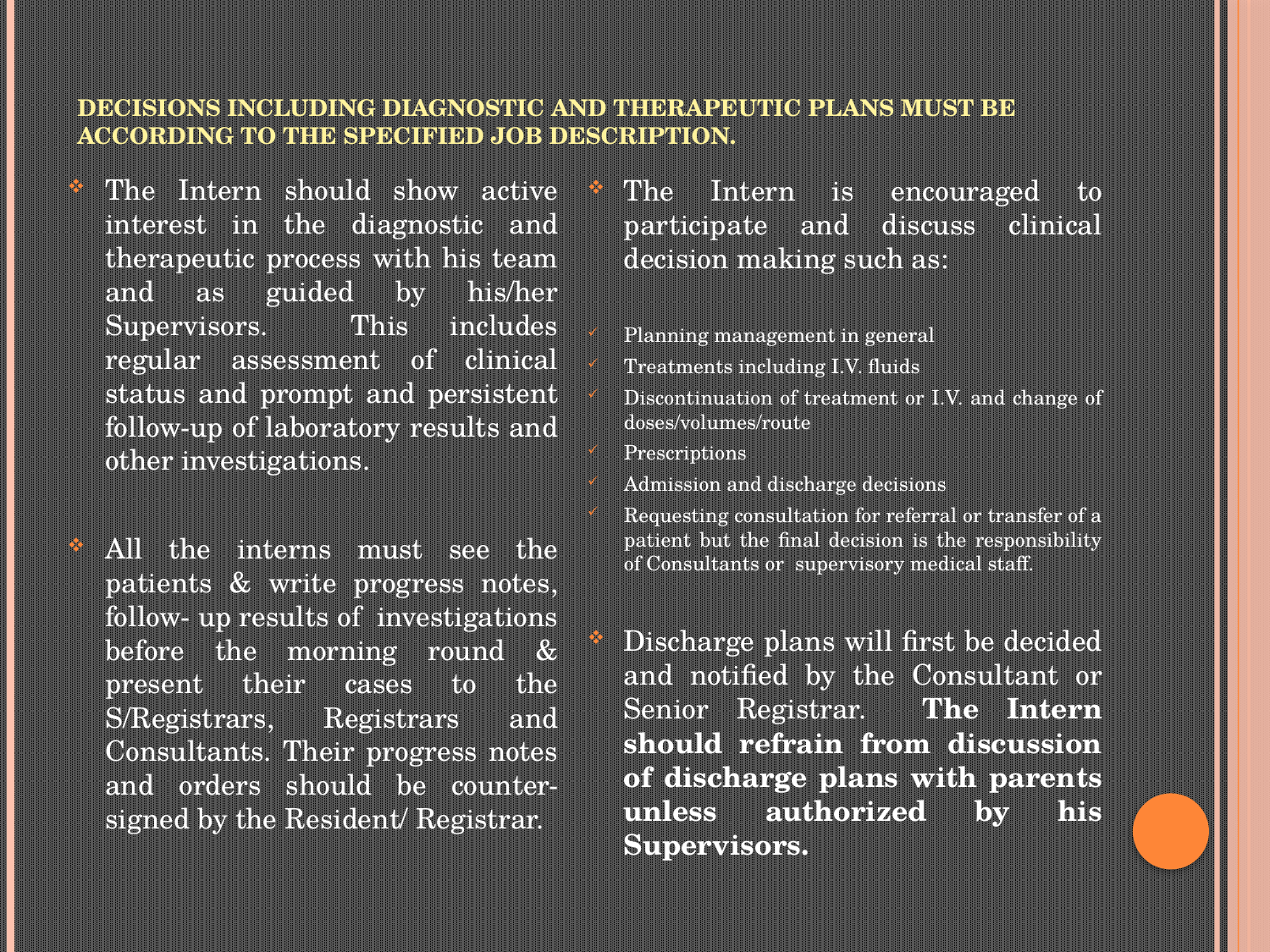

# Decisions including diagnostic and therapeutic plans must be according to the specified job description.
The Intern should show active interest in the diagnostic and therapeutic process with his team and as guided by his/her Supervisors.  This includes regular assessment of clinical status and prompt and persistent follow-up of laboratory results and other investigations.

All the interns must see the patients & write progress notes, follow- up results of  investigations before the morning round & present their cases to the S/Registrars, Registrars and Consultants. Their progress notes and orders should be counter-signed by the Resident/ Registrar.

The Intern is encouraged to participate and discuss clinical decision making such as:

Planning management in general
Treatments including I.V. fluids
Discontinuation of treatment or I.V. and change of doses/volumes/route
Prescriptions
Admission and discharge decisions
Requesting consultation for referral or transfer of a patient but the final decision is the responsibility of Consultants or  supervisory medical staff.

Discharge plans will first be decided and notified by the Consultant or Senior Registrar.  The Intern should refrain from discussion of discharge plans with parents unless authorized by his Supervisors.